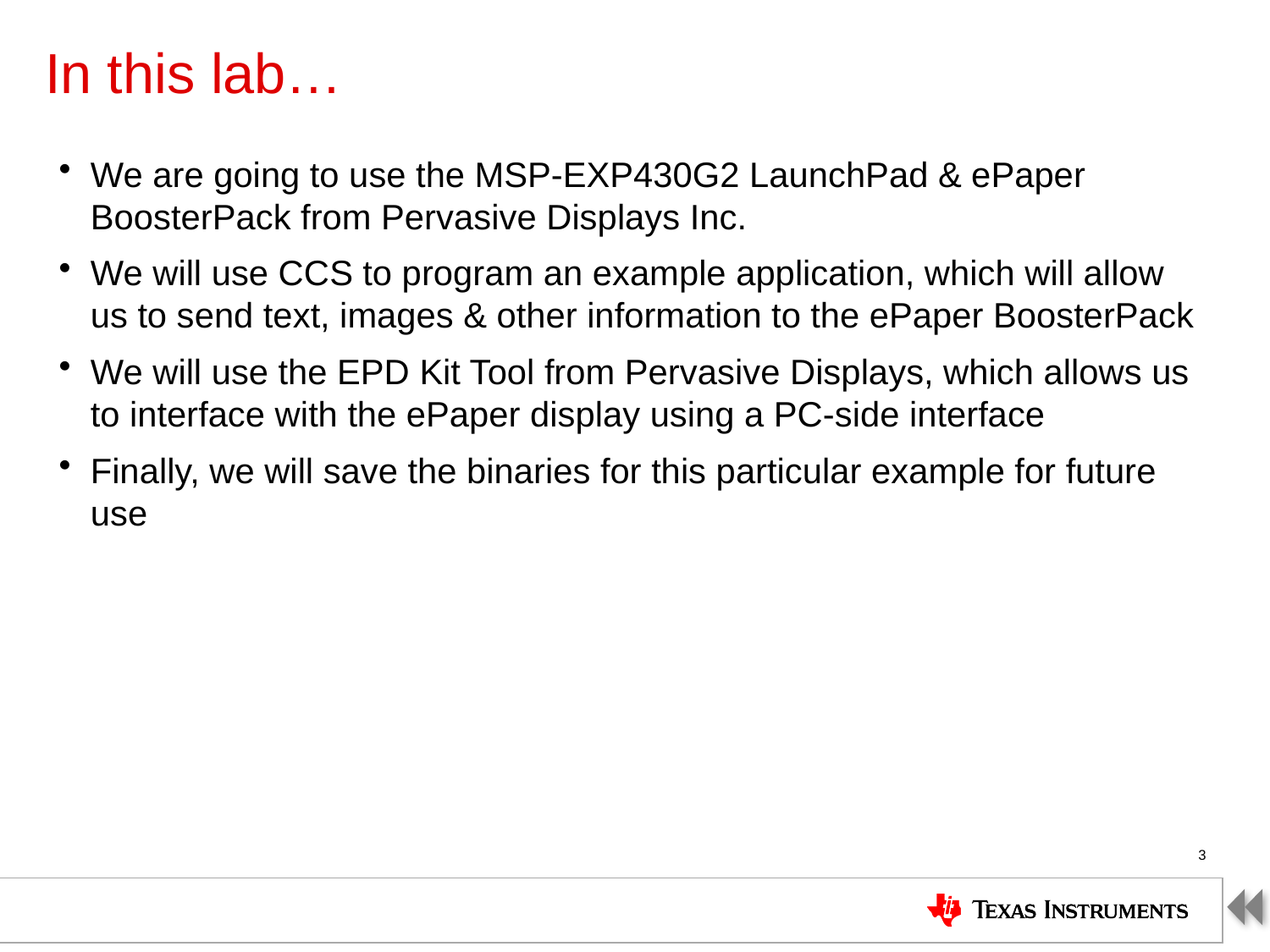

# In this lab…
We are going to use the MSP-EXP430G2 LaunchPad & ePaper BoosterPack from Pervasive Displays Inc.
We will use CCS to program an example application, which will allow us to send text, images & other information to the ePaper BoosterPack
We will use the EPD Kit Tool from Pervasive Displays, which allows us to interface with the ePaper display using a PC-side interface
Finally, we will save the binaries for this particular example for future use
3